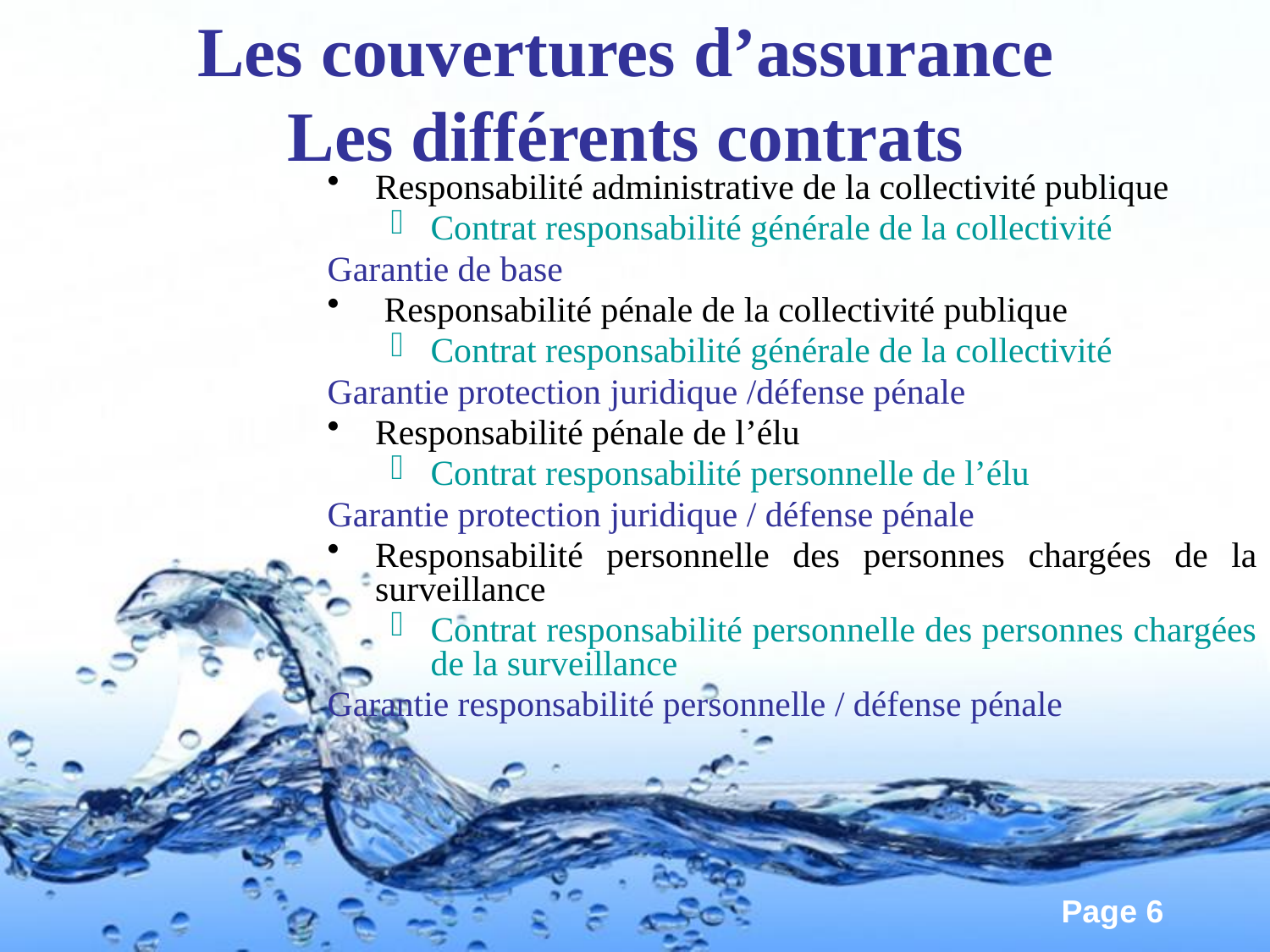

# Les couvertures d’assurance Les différents contrats
Responsabilité administrative de la collectivité publique
Contrat responsabilité générale de la collectivité
Garantie de base
 Responsabilité pénale de la collectivité publique
Contrat responsabilité générale de la collectivité
Garantie protection juridique /défense pénale
Responsabilité pénale de l’élu
Contrat responsabilité personnelle de l’élu
Garantie protection juridique / défense pénale
Responsabilité personnelle des personnes chargées de la surveillance
Contrat responsabilité personnelle des personnes chargées de la surveillance
Garantie responsabilité personnelle / défense pénale